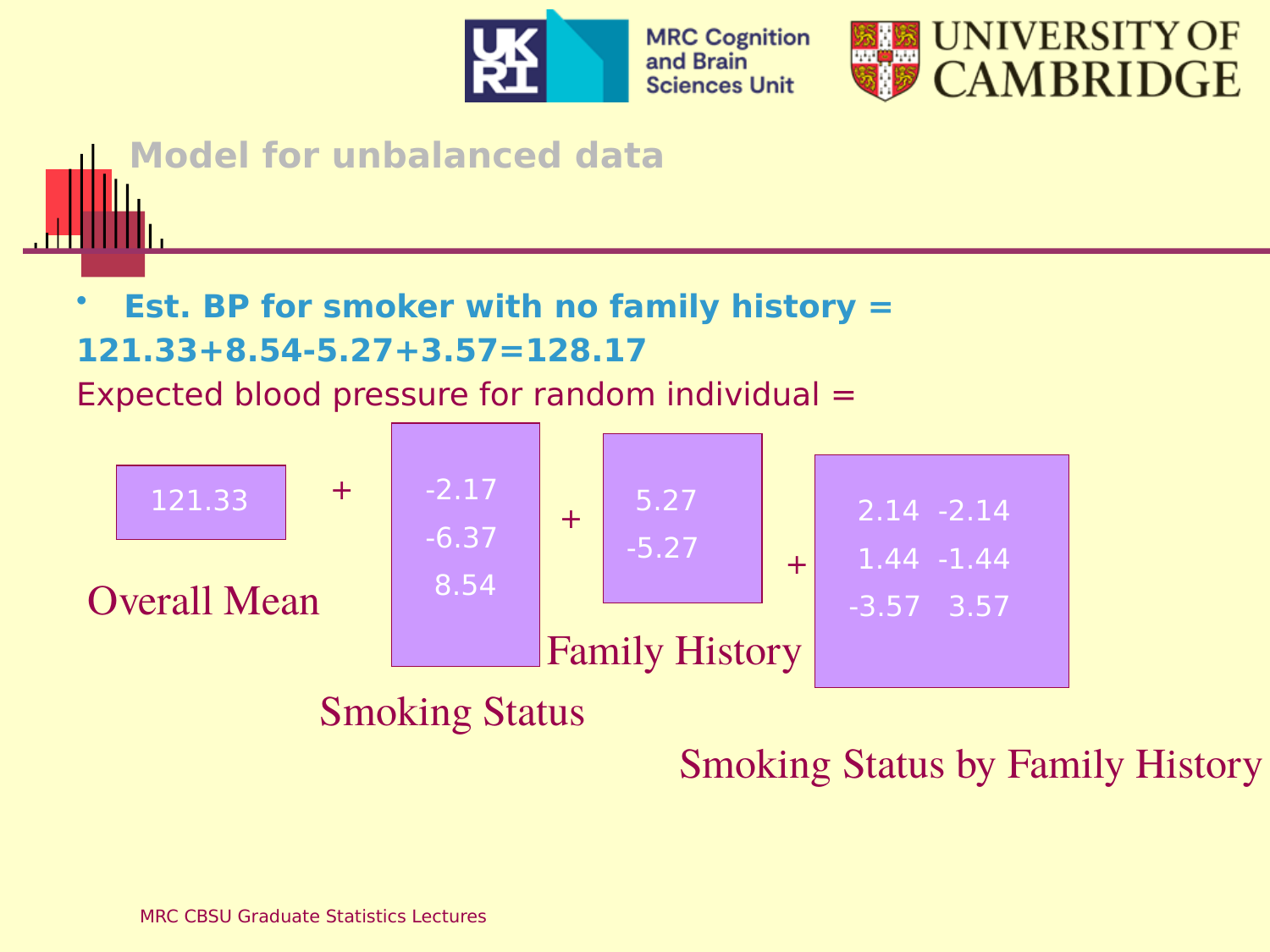

# Model for unbalanced data

Est. BP for smoker with no family history =
121.33+8.54-5.27+3.57=128.17
Expected blood pressure for random individual =

+
-2.17
-6.37
 8.54
121.33
 5.27
-5.27
 2.14  -2.14
 1.44  -1.44
-3.57   3.57
 +
+
Overall Mean
Family History
Smoking Status
Smoking Status by Family History
MRC CBSU Graduate Statistics Lectures